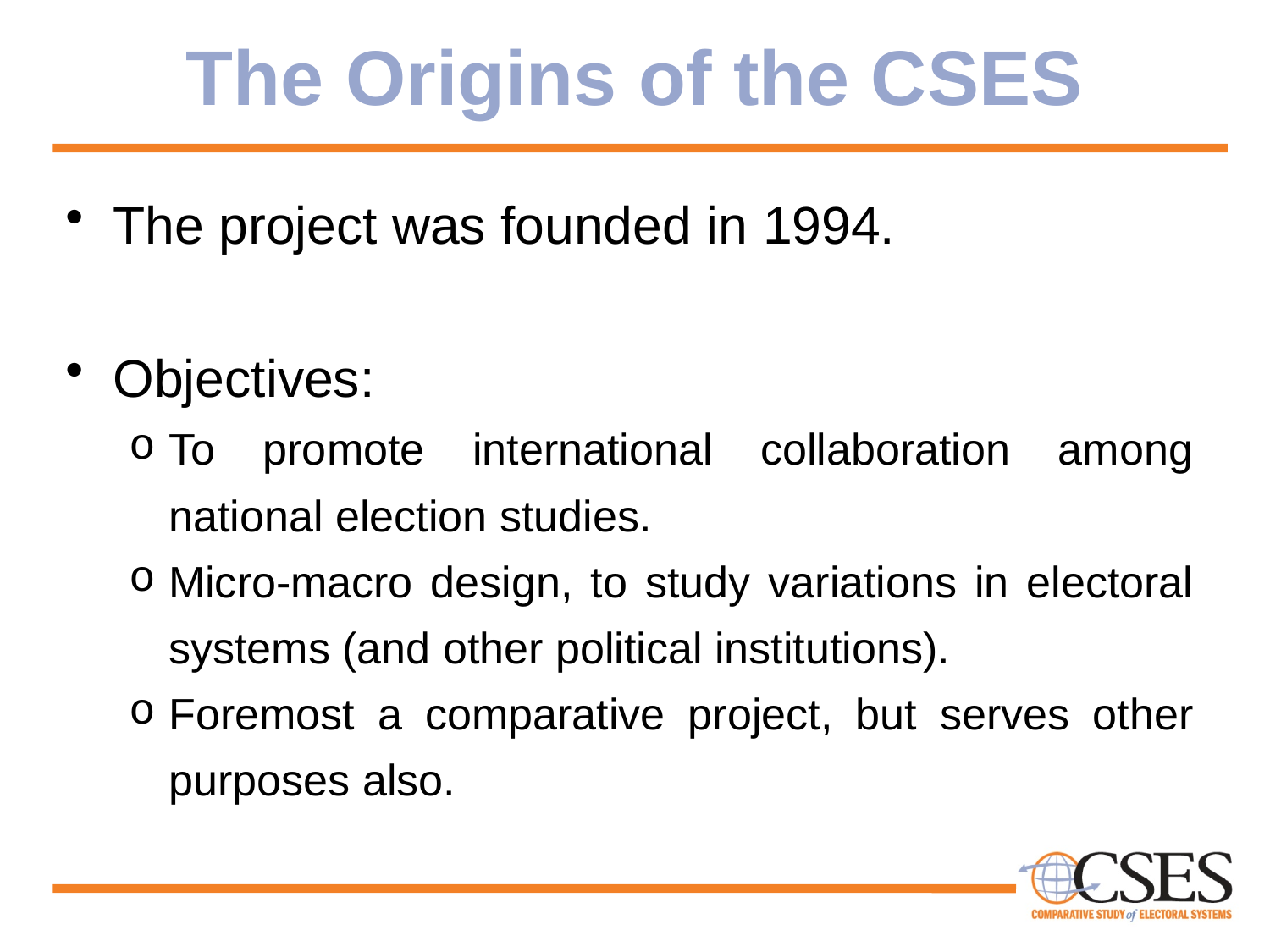

# The Origins of the CSES
The project was founded in 1994.

Objectives:
To promote international collaboration among national election studies.
Micro-macro design, to study variations in electoral systems (and other political institutions).
Foremost a comparative project, but serves other purposes also.